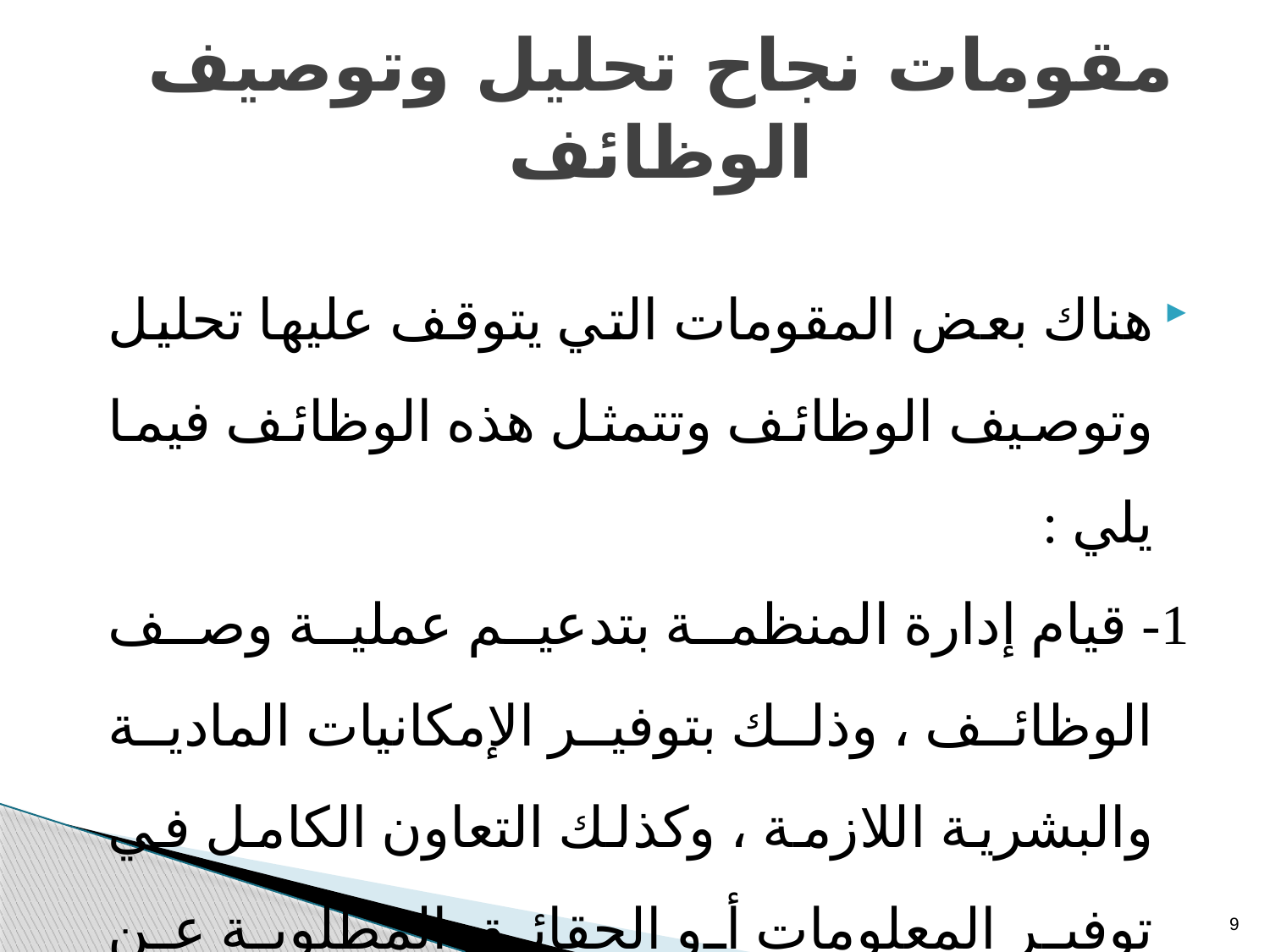

# مقومات نجاح تحليل وتوصيف الوظائف
هناك بعض المقومات التي يتوقف عليها تحليل وتوصيف الوظائف وتتمثل هذه الوظائف فيما يلي :
1- قيام إدارة المنظمة بتدعيم عملية وصف الوظائف ، وذلك بتوفير الإمكانيات المادية والبشرية اللازمة ، وكذلك التعاون الكامل في توفير المعلومات أو الحقائق المطلوبة عن الوظائف المراد تحليلها وتوصيفها.
9